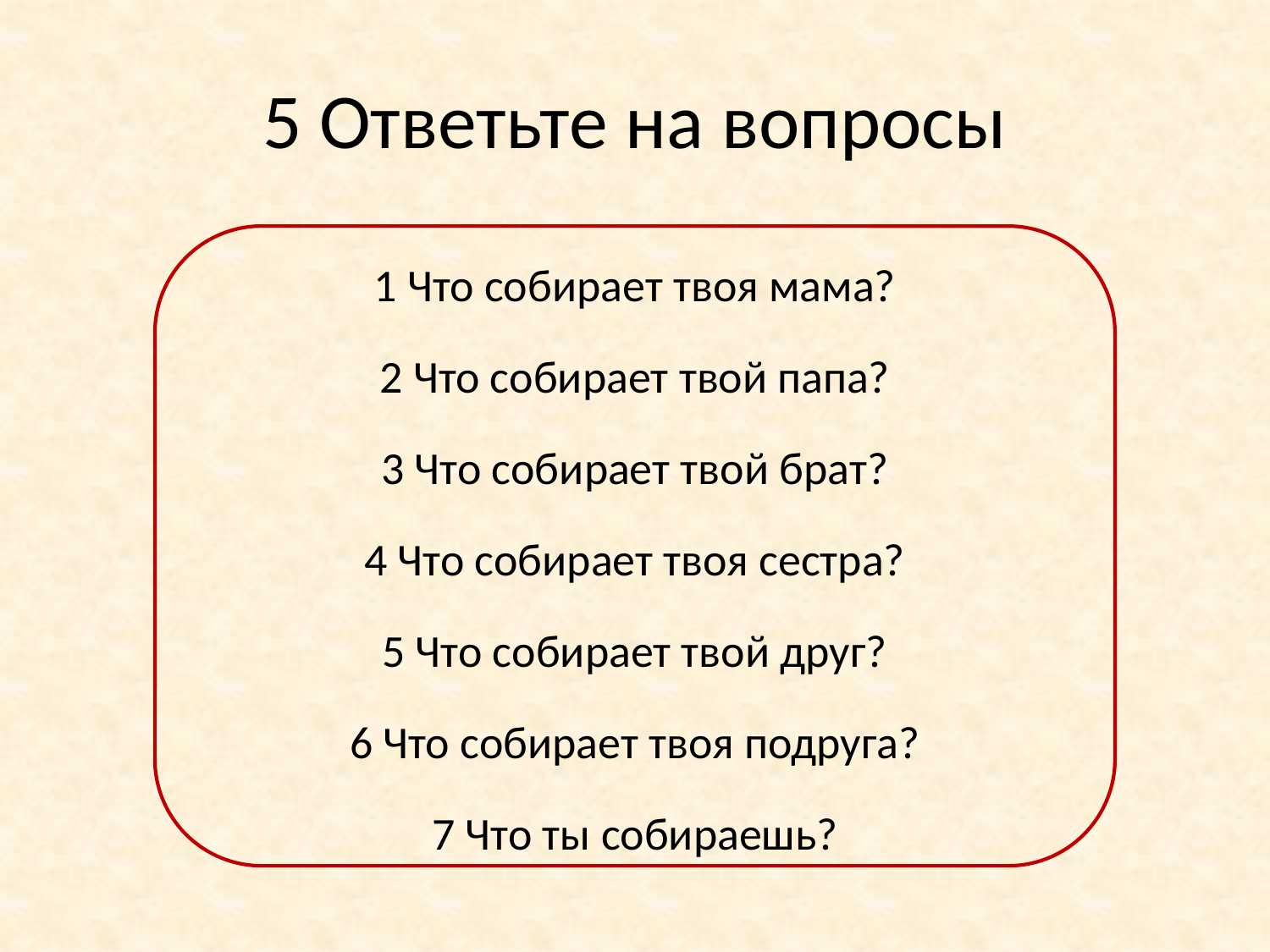

# 5 Ответьте на вопросы
1 Что собирает твоя мама?
2 Что собирает твой папа?
3 Что собирает твой брат?
4 Что собирает твоя сестра?
5 Что собирает твой друг?
6 Что собирает твоя подруга?
7 Что ты собираешь?